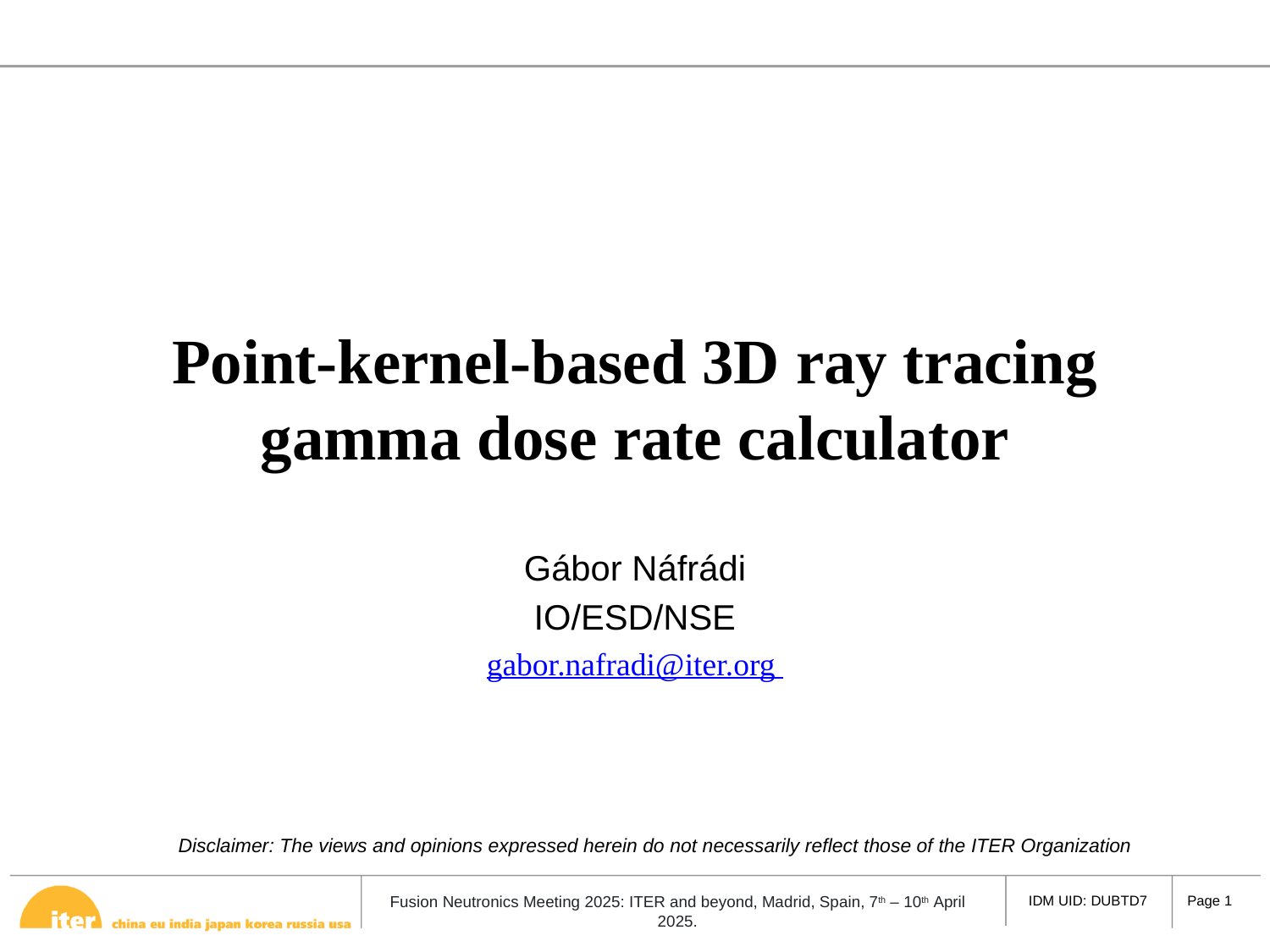

# Point-kernel-based 3D ray tracing gamma dose rate calculator
Gábor Náfrádi
IO/ESD/NSE
gabor.nafradi@iter.org